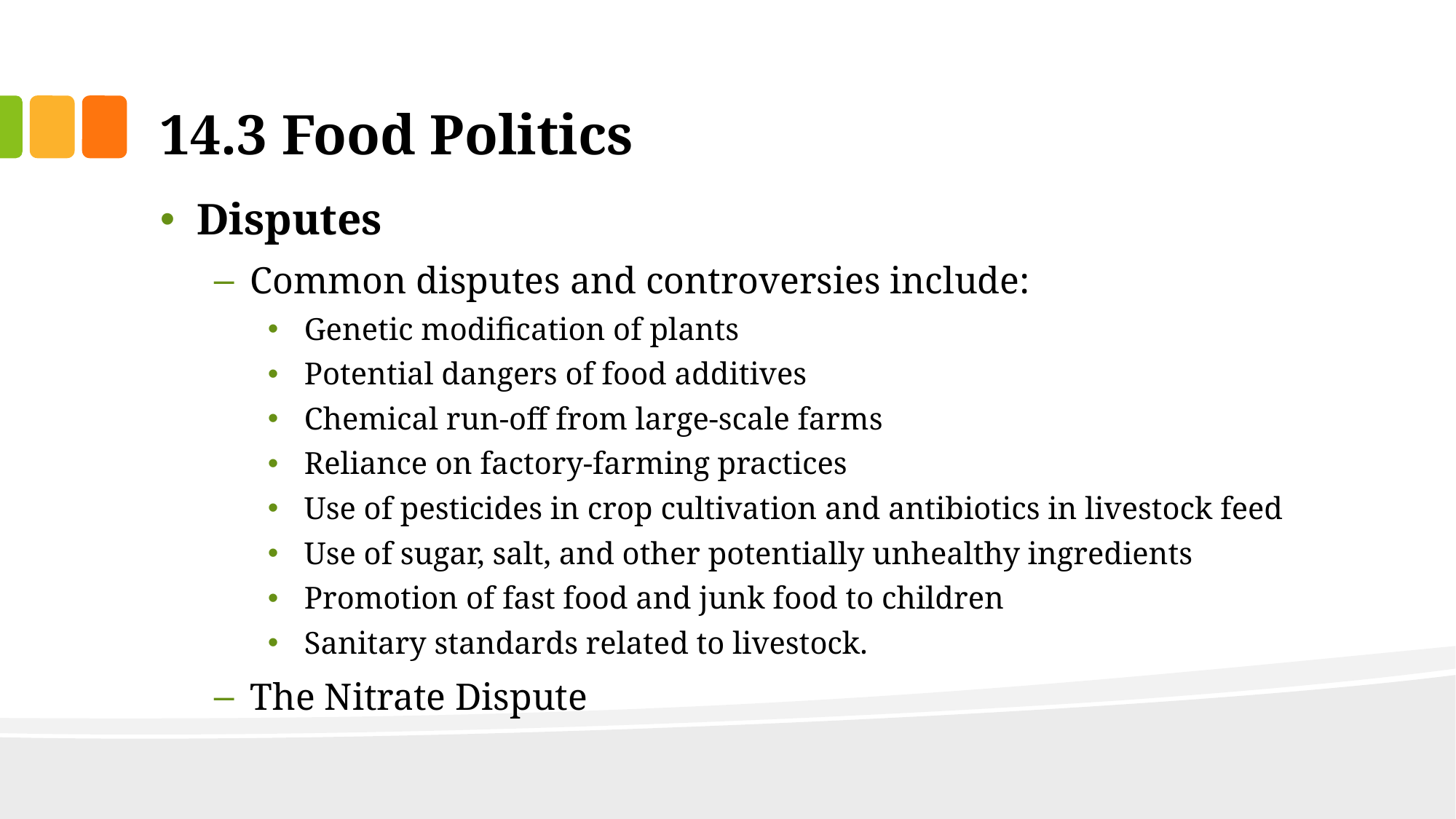

# 14.3 Food Politics
Disputes
Common disputes and controversies include:
Genetic modification of plants
Potential dangers of food additives
Chemical run-off from large-scale farms
Reliance on factory-farming practices
Use of pesticides in crop cultivation and antibiotics in livestock feed
Use of sugar, salt, and other potentially unhealthy ingredients
Promotion of fast food and junk food to children
Sanitary standards related to livestock.
The Nitrate Dispute